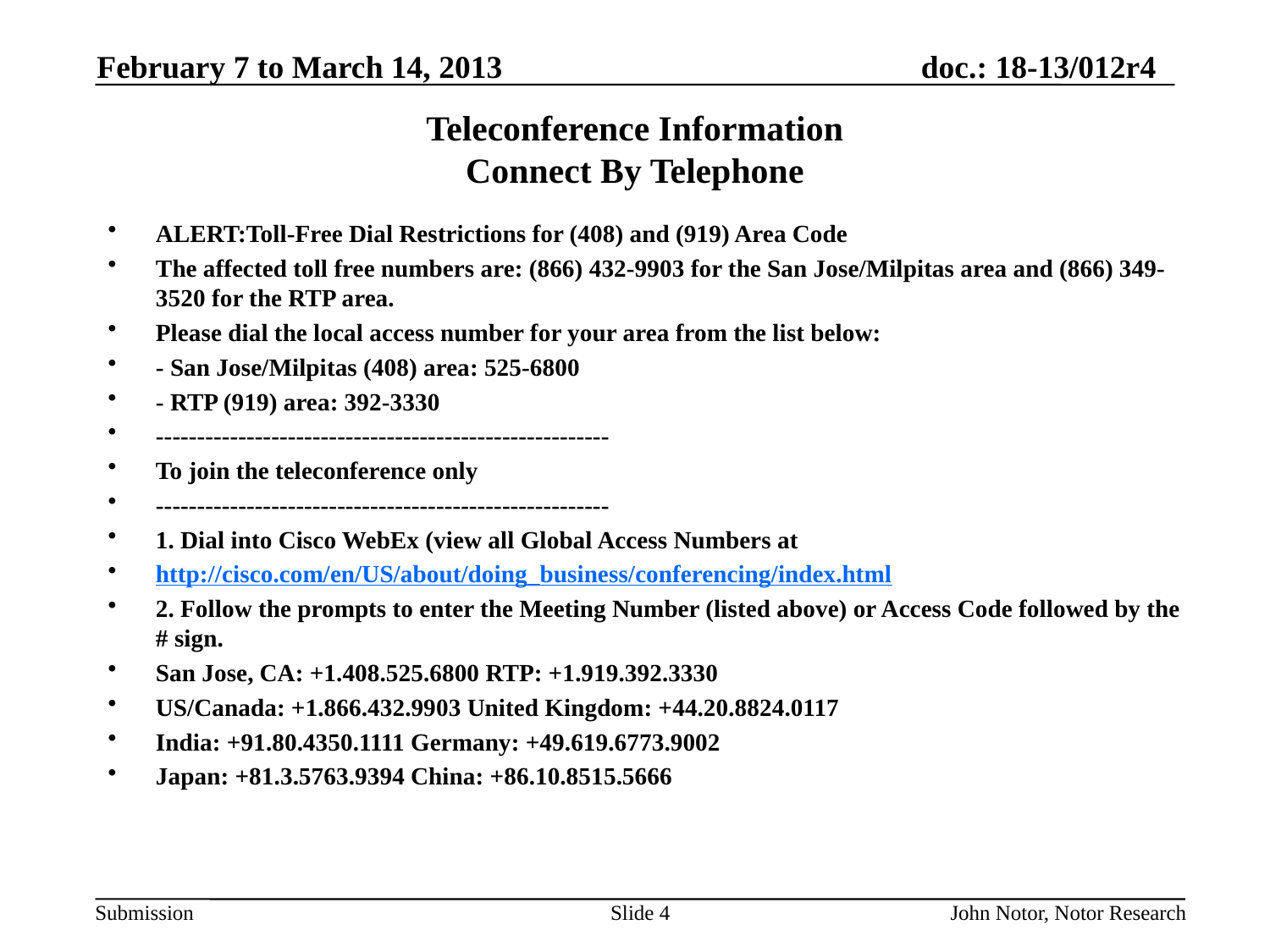

February 7 to March 14, 2013
# Teleconference Information Connect By Telephone
ALERT:Toll-Free Dial Restrictions for (408) and (919) Area Code
The affected toll free numbers are: (866) 432-9903 for the San Jose/Milpitas area and (866) 349-3520 for the RTP area.
Please dial the local access number for your area from the list below:
- San Jose/Milpitas (408) area: 525-6800
- RTP (919) area: 392-3330
-------------------------------------------------------
To join the teleconference only
-------------------------------------------------------
1. Dial into Cisco WebEx (view all Global Access Numbers at
http://cisco.com/en/US/about/doing_business/conferencing/index.html
2. Follow the prompts to enter the Meeting Number (listed above) or Access Code followed by the # sign.
San Jose, CA: +1.408.525.6800 RTP: +1.919.392.3330
US/Canada: +1.866.432.9903 United Kingdom: +44.20.8824.0117
India: +91.80.4350.1111 Germany: +49.619.6773.9002
Japan: +81.3.5763.9394 China: +86.10.8515.5666

Slide 4
John Notor, Notor Research